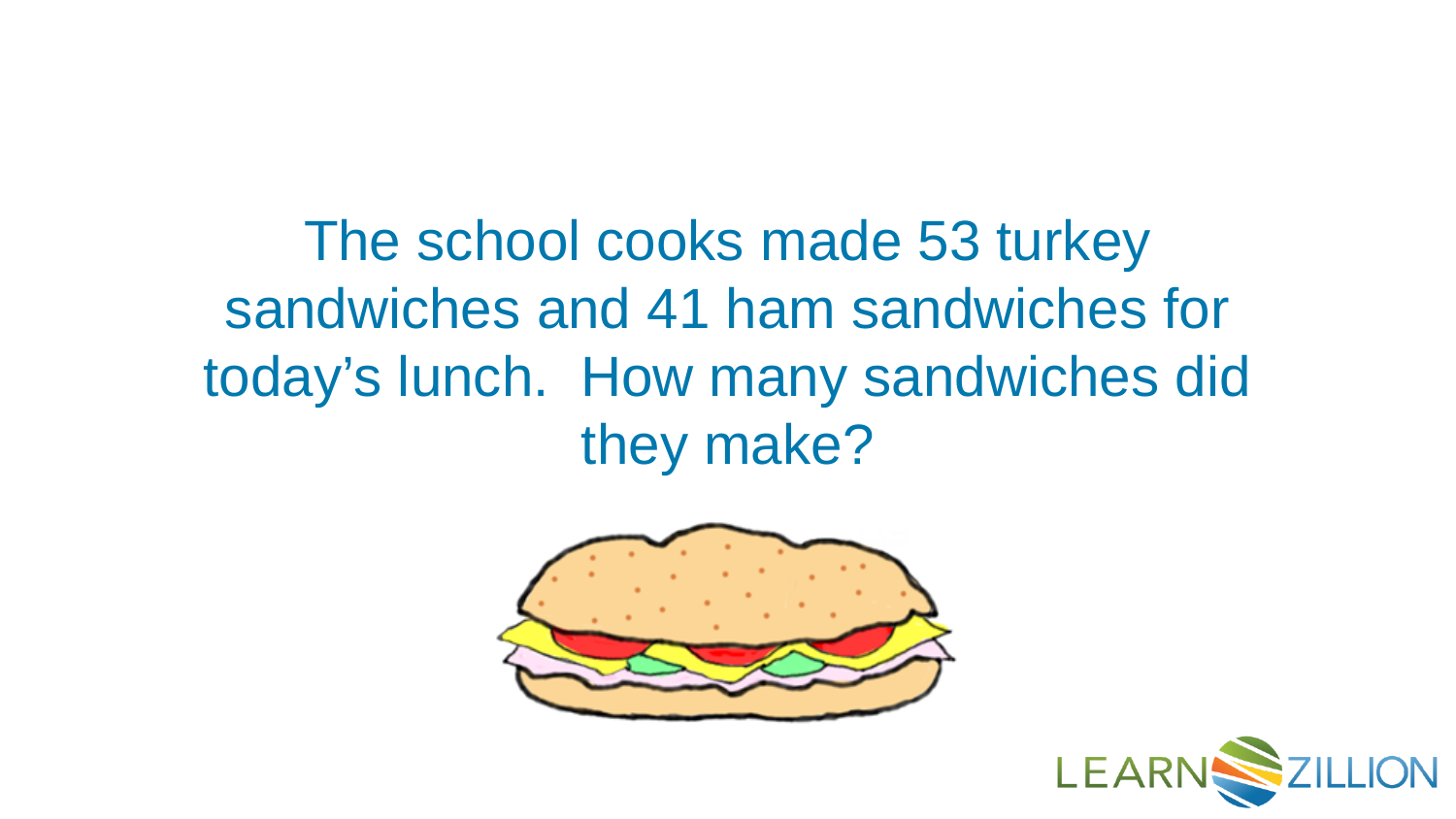

The school cooks made 53 turkey sandwiches and 41 ham sandwiches for today’s lunch.  How many sandwiches did they make?